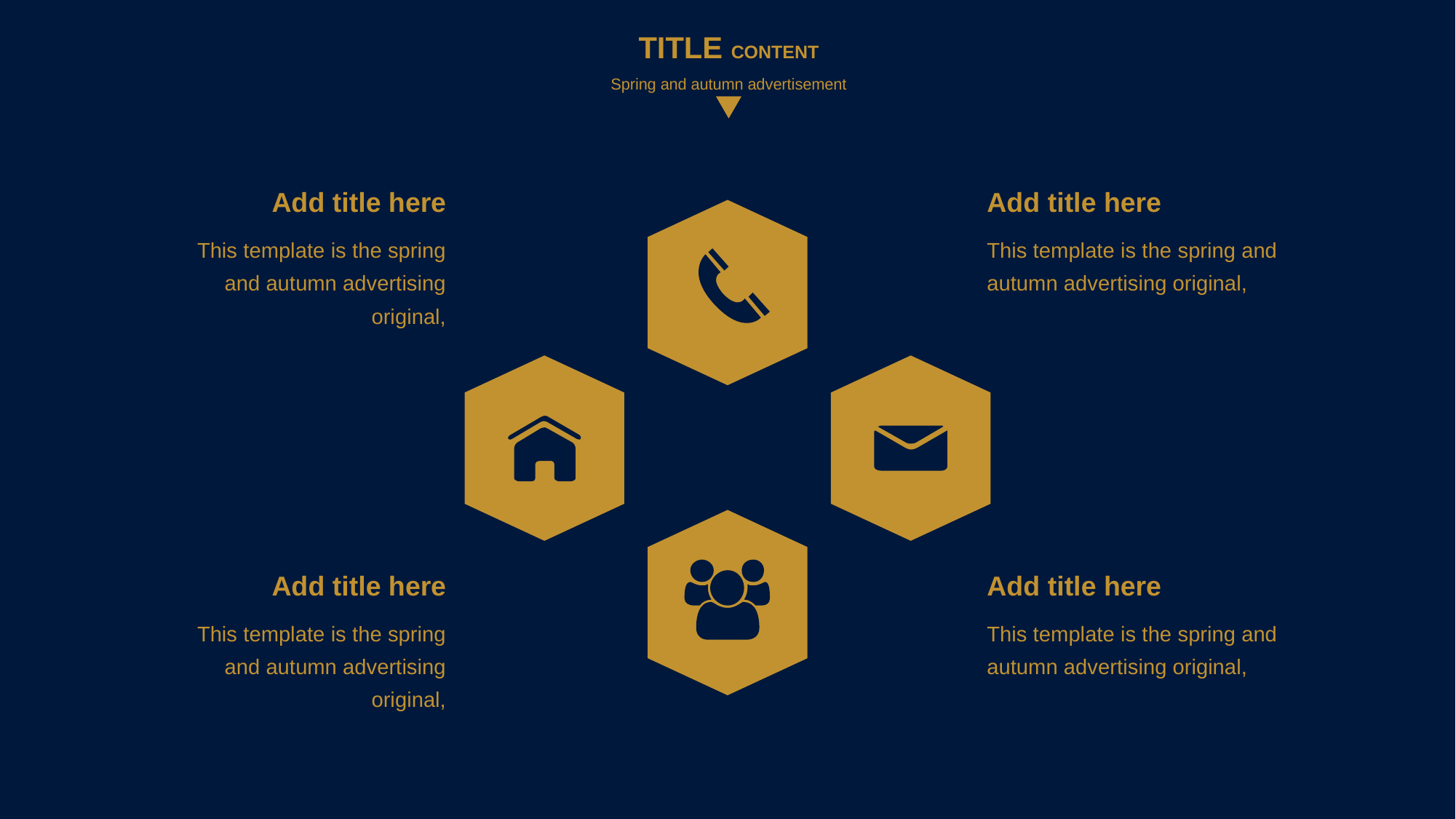

TITLE CONTENT
Spring and autumn advertisement

Add title here
Add title here

This template is the spring and autumn advertising original,
This template is the spring and autumn advertising original,

Add title here
Add title here
This template is the spring and autumn advertising original,
This template is the spring and autumn advertising original,